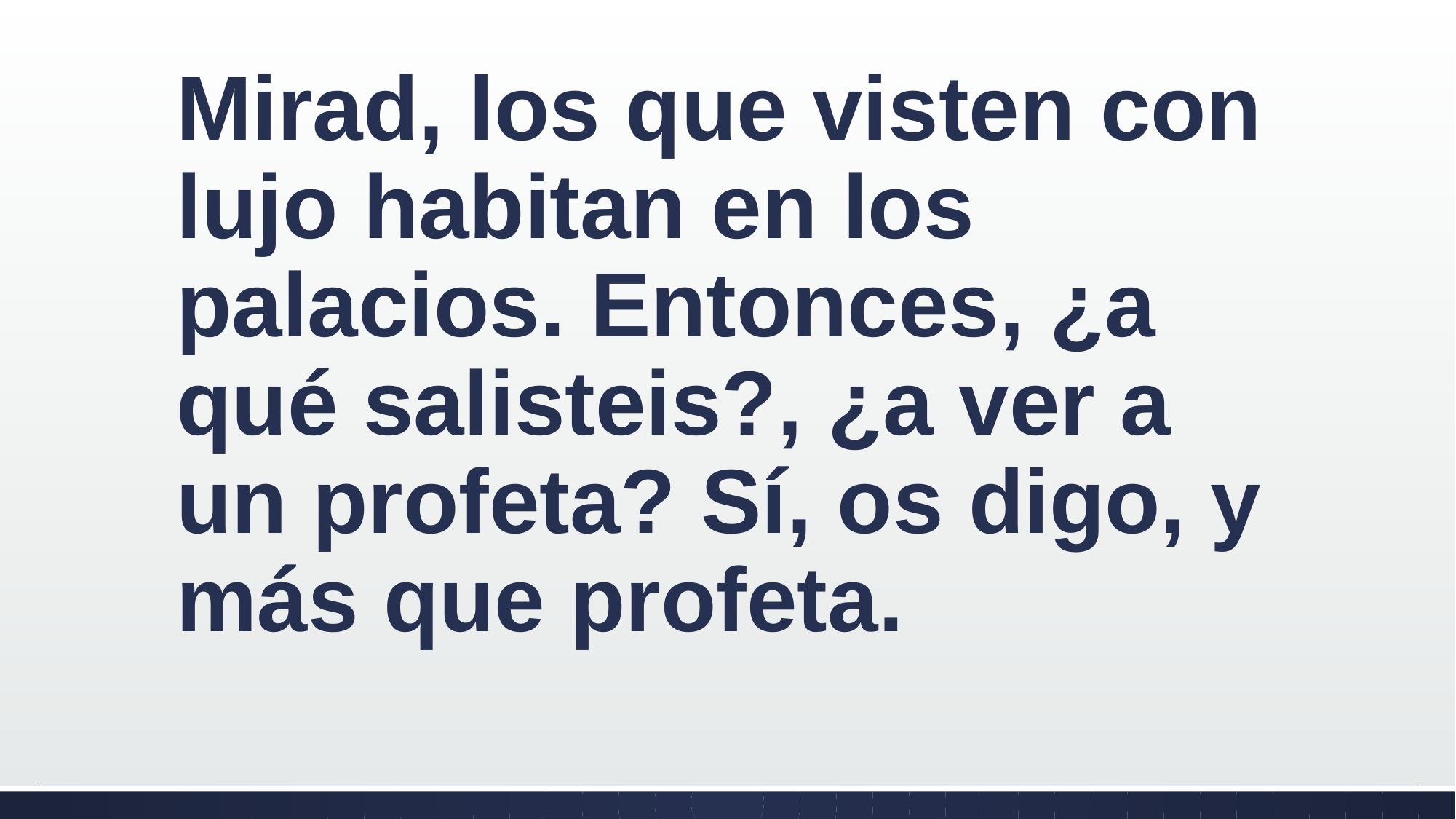

#
Mirad, los que visten con lujo habitan en los palacios. Entonces, ¿a qué salisteis?, ¿a ver a un profeta? Sí, os digo, y más que profeta.